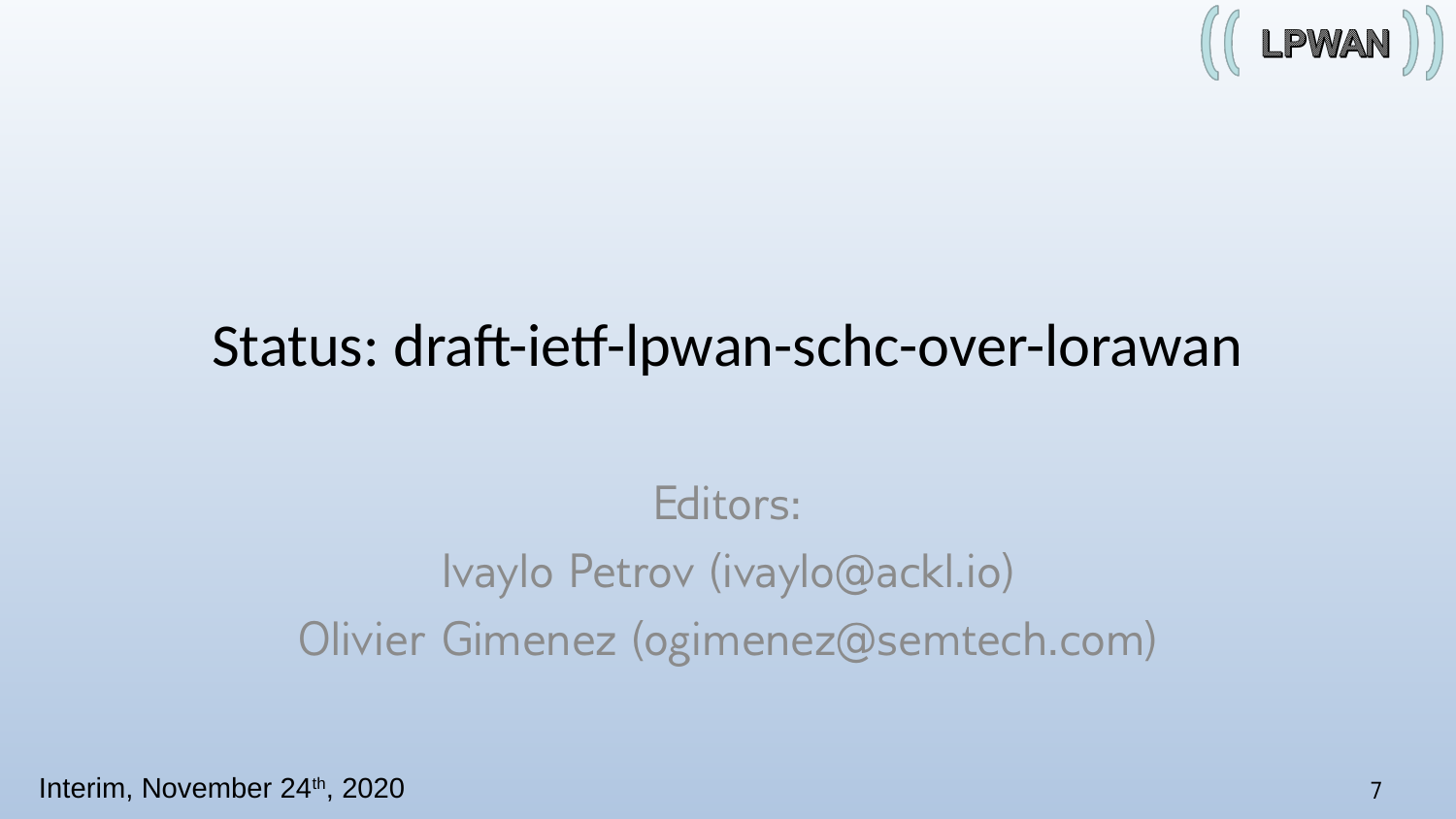

# Status: draft-ietf-lpwan-schc-over-lorawan
Editors:
Ivaylo Petrov (ivaylo@ackl.io)
Olivier Gimenez (ogimenez@semtech.com)
7